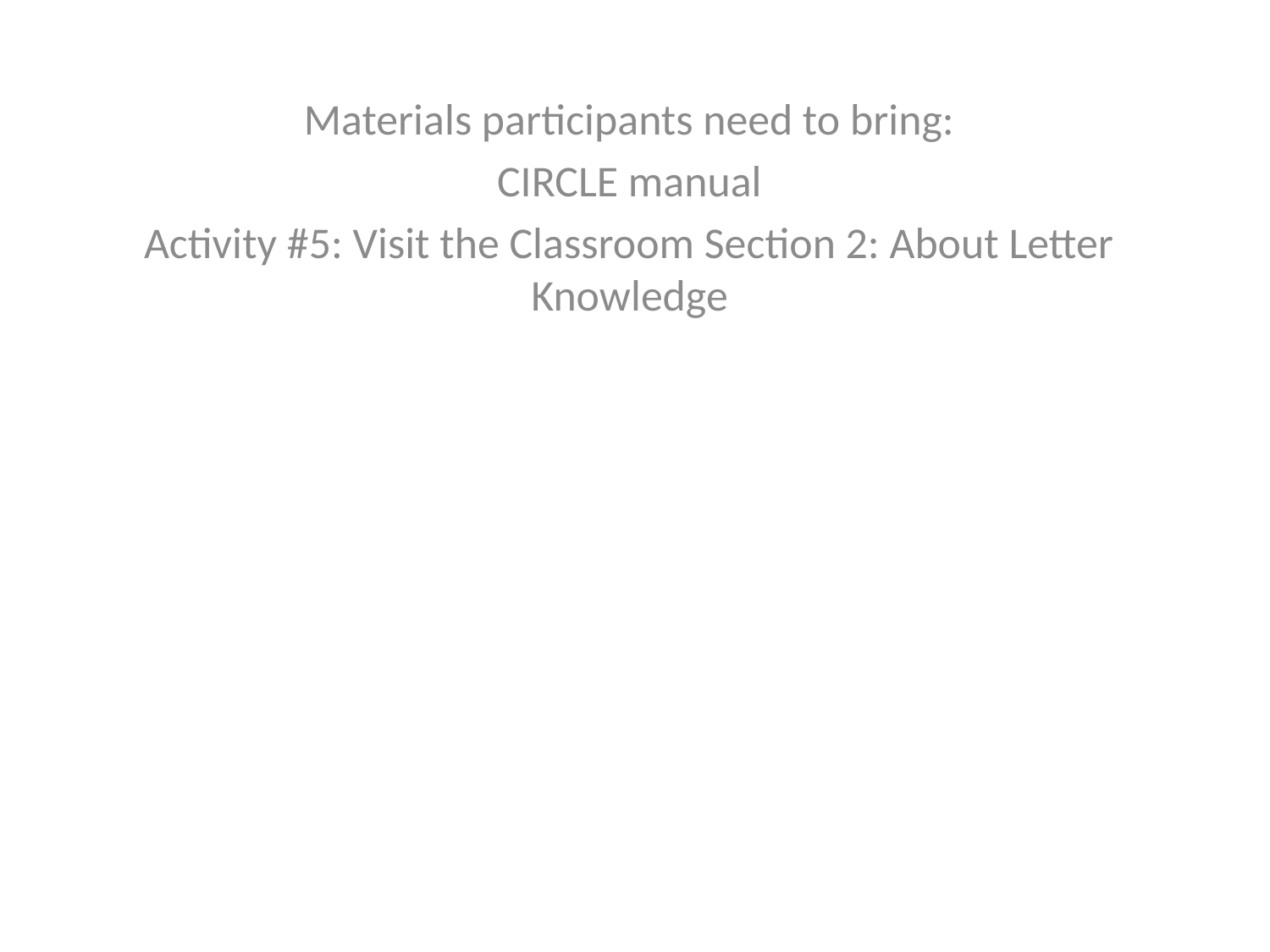

Materials participants need to bring:
CIRCLE manual
Activity #5: Visit the Classroom Section 2: About Letter Knowledge